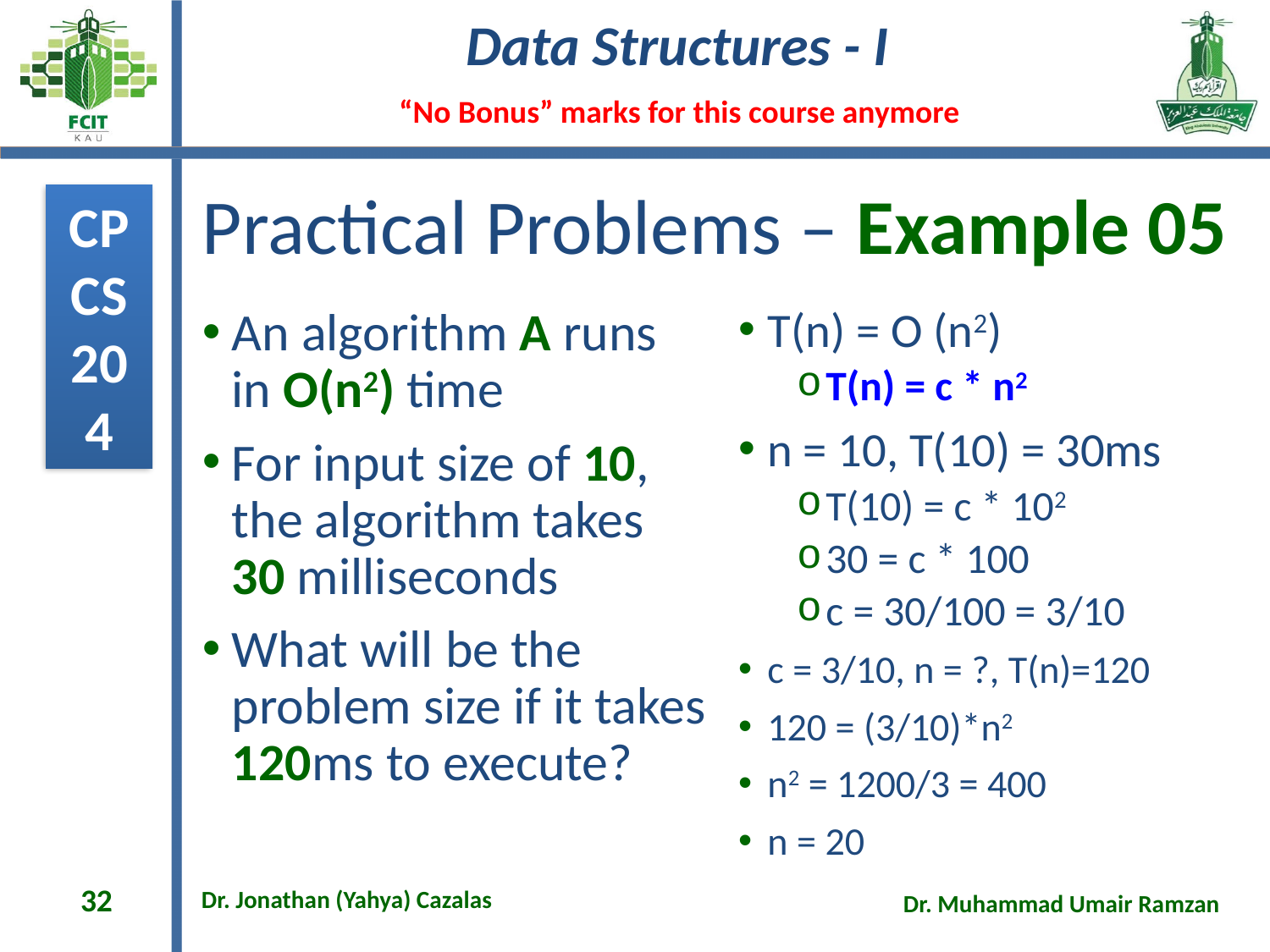

# Practical Problems – Example 05
An algorithm A runs in O(n2) time
For input size of 10, the algorithm takes 30 milliseconds
What will be the problem size if it takes 120ms to execute?
T(n) = O (n2)
T(n) = c * n2
n = 10, T(10) = 30ms
T(10) = c * 102
30 = c * 100
c = 30/100 = 3/10
c = 3/10, n = ?, T(n)=120
120 = (3/10)*n2
n2 = 1200/3 = 400
n = 20

32